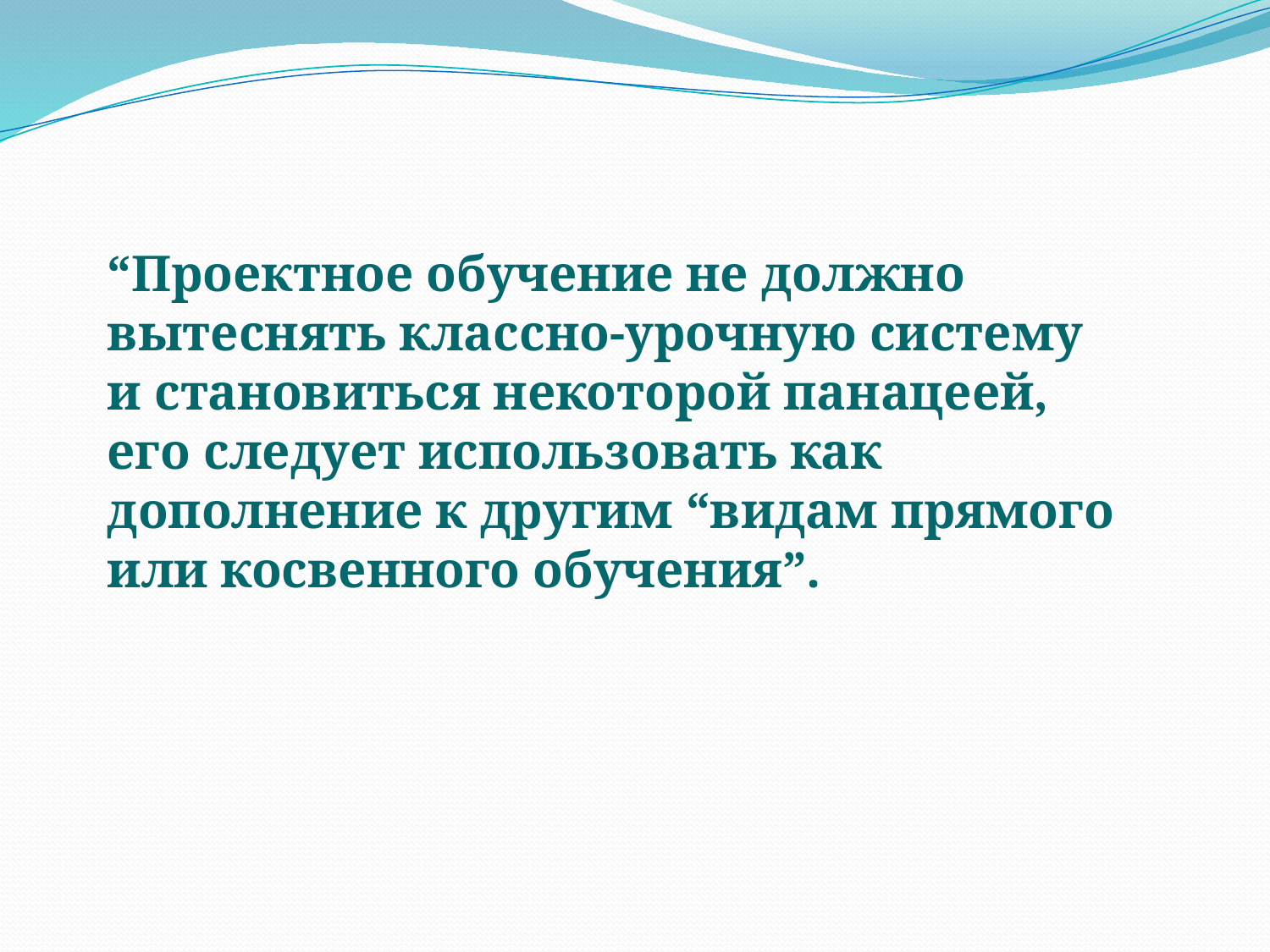

“Проектное обучение не должно вытеснять классно-урочную систему и становиться некоторой панацеей, его следует использовать как дополнение к другим “видам прямого или косвенного обучения”.